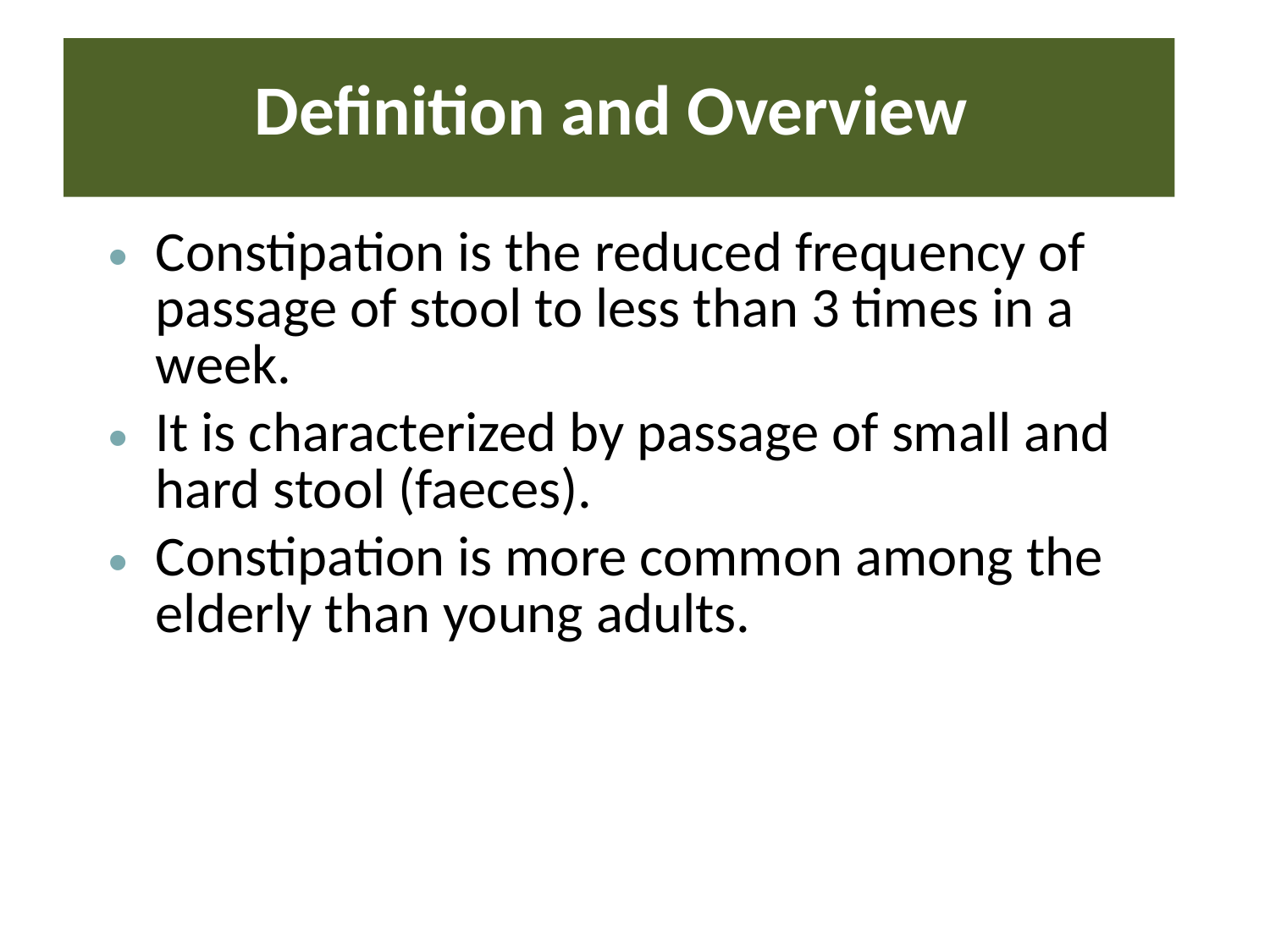

# Definition and Overview
Constipation is the reduced frequency of passage of stool to less than 3 times in a week.
It is characterized by passage of small and hard stool (faeces).
Constipation is more common among the elderly than young adults.